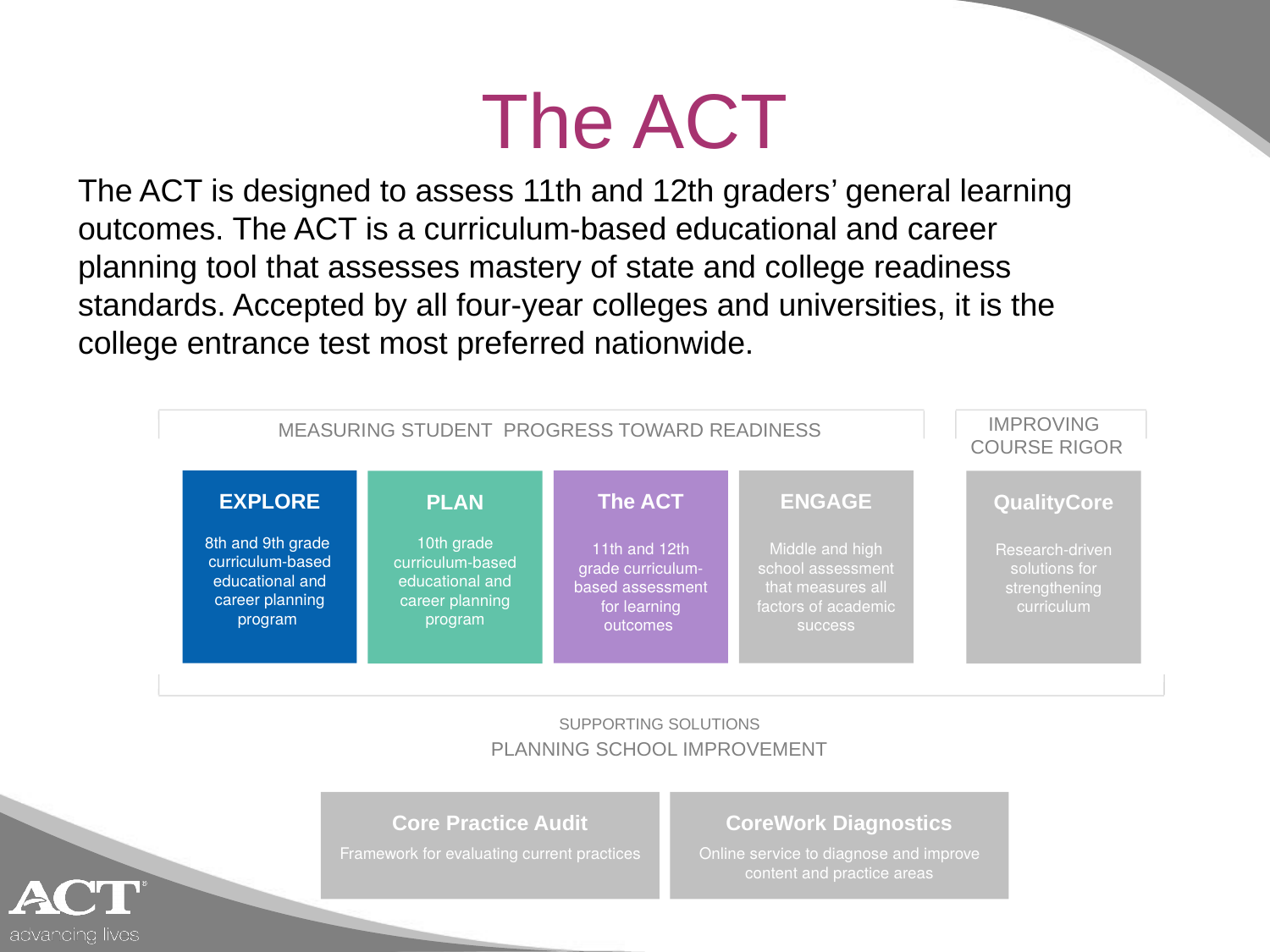

# The ACT
The ACT is designed to assess 11th and 12th graders’ general learning outcomes. The ACT is a curriculum-based educational and career planning tool that assesses mastery of state and college readiness standards. Accepted by all four-year colleges and universities, it is the college entrance test most preferred nationwide.
IMPROVING
COURSE RIGOR

MEASURING STUDENT  PROGRESS TOWARD READINESS
EXPLORE
8th and 9th grade
curriculum-based educational and career planning program
The ACT

11th and 12th grade curriculum-based assessment for learning outcomes
ENGAGE

Middle and high school assessment that measures all factors of academic success
PLAN
10th grade curriculum-based educational and career planning program
QualityCore

Research-driven solutions for strengthening curriculum

SUPPORTING SOLUTIONS
PLANNING SCHOOL IMPROVEMENT
Core Practice Audit

Framework for evaluating current practices
CoreWork Diagnostics

Online service to diagnose and improve content and practice areas